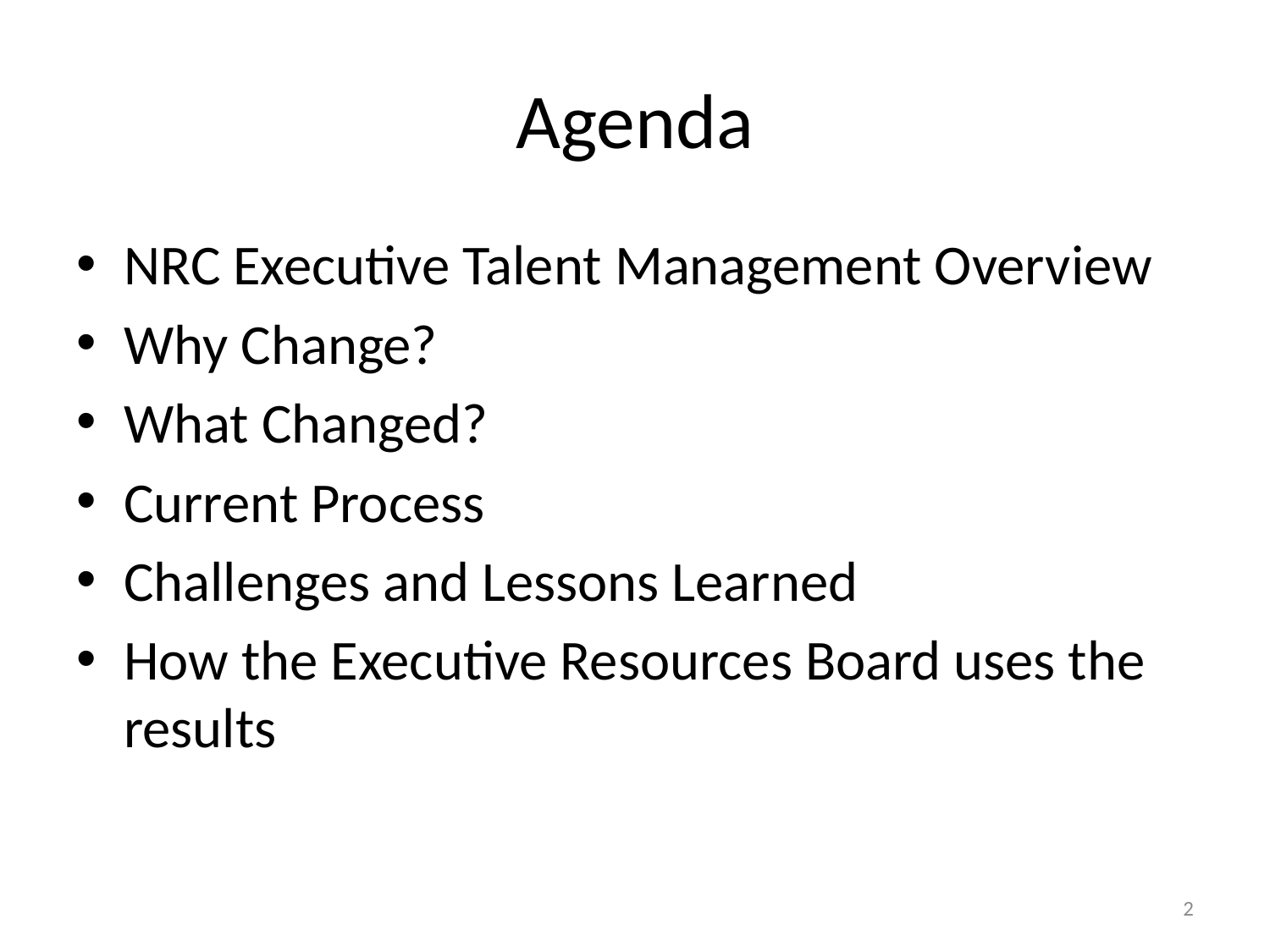

# Agenda
NRC Executive Talent Management Overview
Why Change?
What Changed?
Current Process
Challenges and Lessons Learned
How the Executive Resources Board uses the results
2